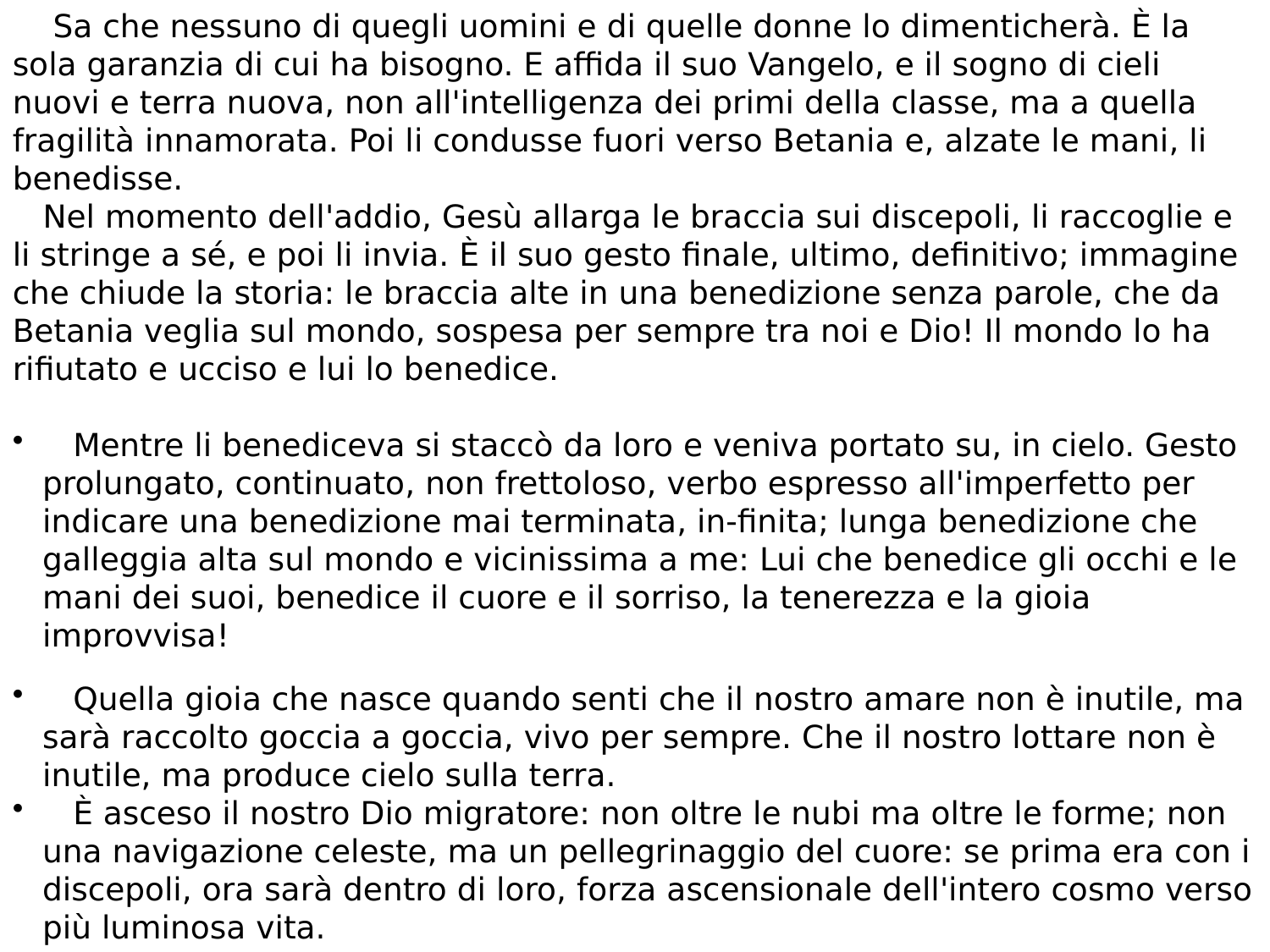

Sa che nessuno di quegli uomini e di quelle donne lo dimenticherà. È la sola garanzia di cui ha bisogno. E affida il suo Vangelo, e il sogno di cieli nuovi e terra nuova, non all'intelligenza dei primi della classe, ma a quella fragilità innamorata. Poi li condusse fuori verso Betania e, alzate le mani, li benedisse.
   Nel momento dell'addio, Gesù allarga le braccia sui discepoli, li raccoglie e li stringe a sé, e poi li invia. È il suo gesto finale, ultimo, definitivo; immagine che chiude la storia: le braccia alte in una benedizione senza parole, che da Betania veglia sul mondo, sospesa per sempre tra noi e Dio! Il mondo lo ha rifiutato e ucciso e lui lo benedice.

   Mentre li benediceva si staccò da loro e veniva portato su, in cielo. Gesto prolungato, continuato, non frettoloso, verbo espresso all'imperfetto per indicare una benedizione mai terminata, in-finita; lunga benedizione che galleggia alta sul mondo e vicinissima a me: Lui che benedice gli occhi e le mani dei suoi, benedice il cuore e il sorriso, la tenerezza e la gioia improvvisa!

   Quella gioia che nasce quando senti che il nostro amare non è inutile, ma sarà raccolto goccia a goccia, vivo per sempre. Che il nostro lottare non è inutile, ma produce cielo sulla terra.
   È asceso il nostro Dio migratore: non oltre le nubi ma oltre le forme; non una navigazione celeste, ma un pellegrinaggio del cuore: se prima era con i discepoli, ora sarà dentro di loro, forza ascensionale dell'intero cosmo verso più luminosa vita.